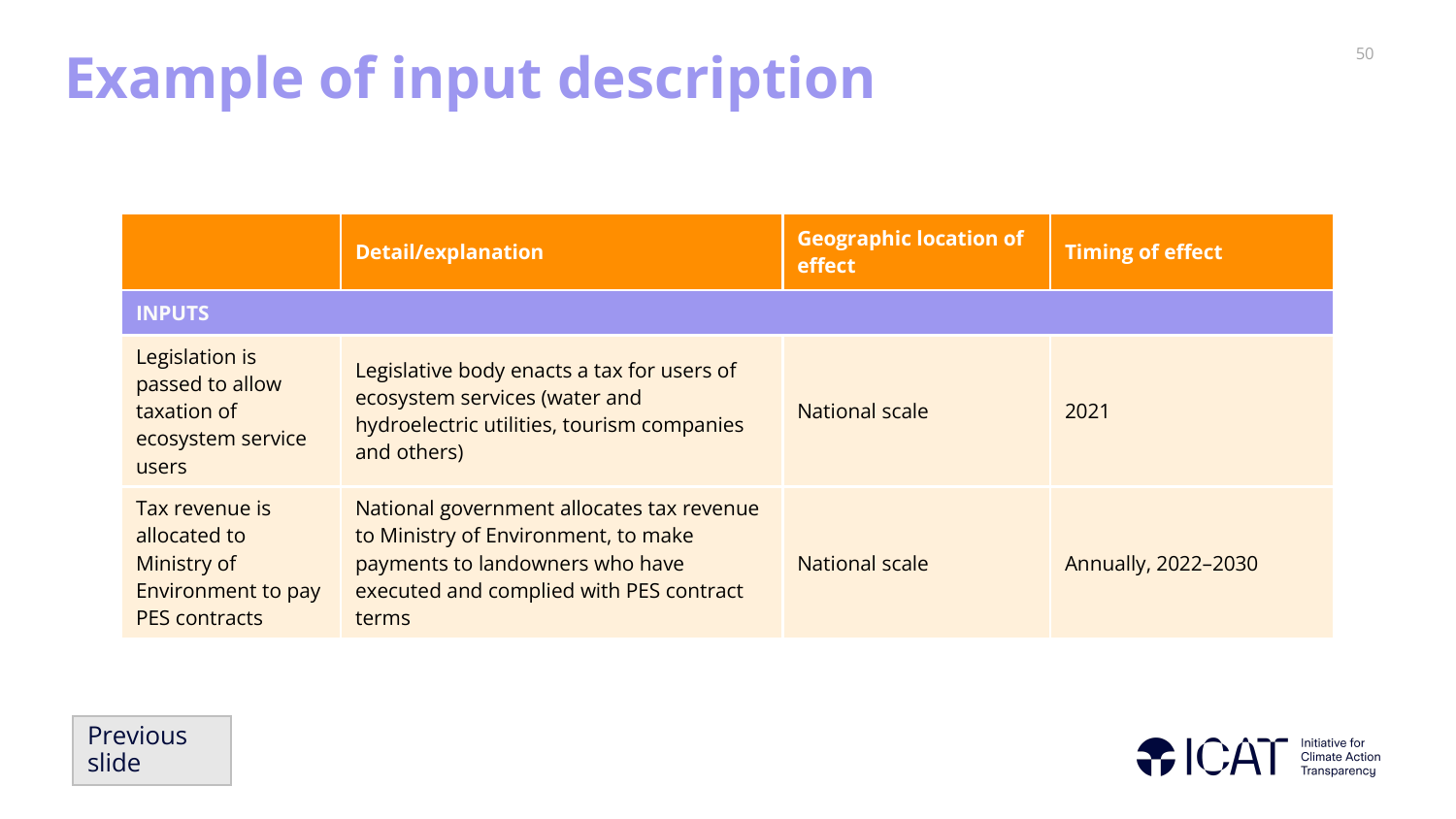

# Example of input description
|  | Detail/explanation | Geographic location of effect | Timing of effect |
| --- | --- | --- | --- |
| INPUTS |  |  |  |
| Legislation is passed to allow taxation of ecosystem service users | Legislative body enacts a tax for users of ecosystem services (water and hydroelectric utilities, tourism companies and others) | National scale | 2021 |
| Tax revenue is allocated to Ministry of Environment to pay PES contracts | National government allocates tax revenue to Ministry of Environment, to make payments to landowners who have executed and complied with PES contract terms | National scale | Annually, 2022–2030 |
Previous slide